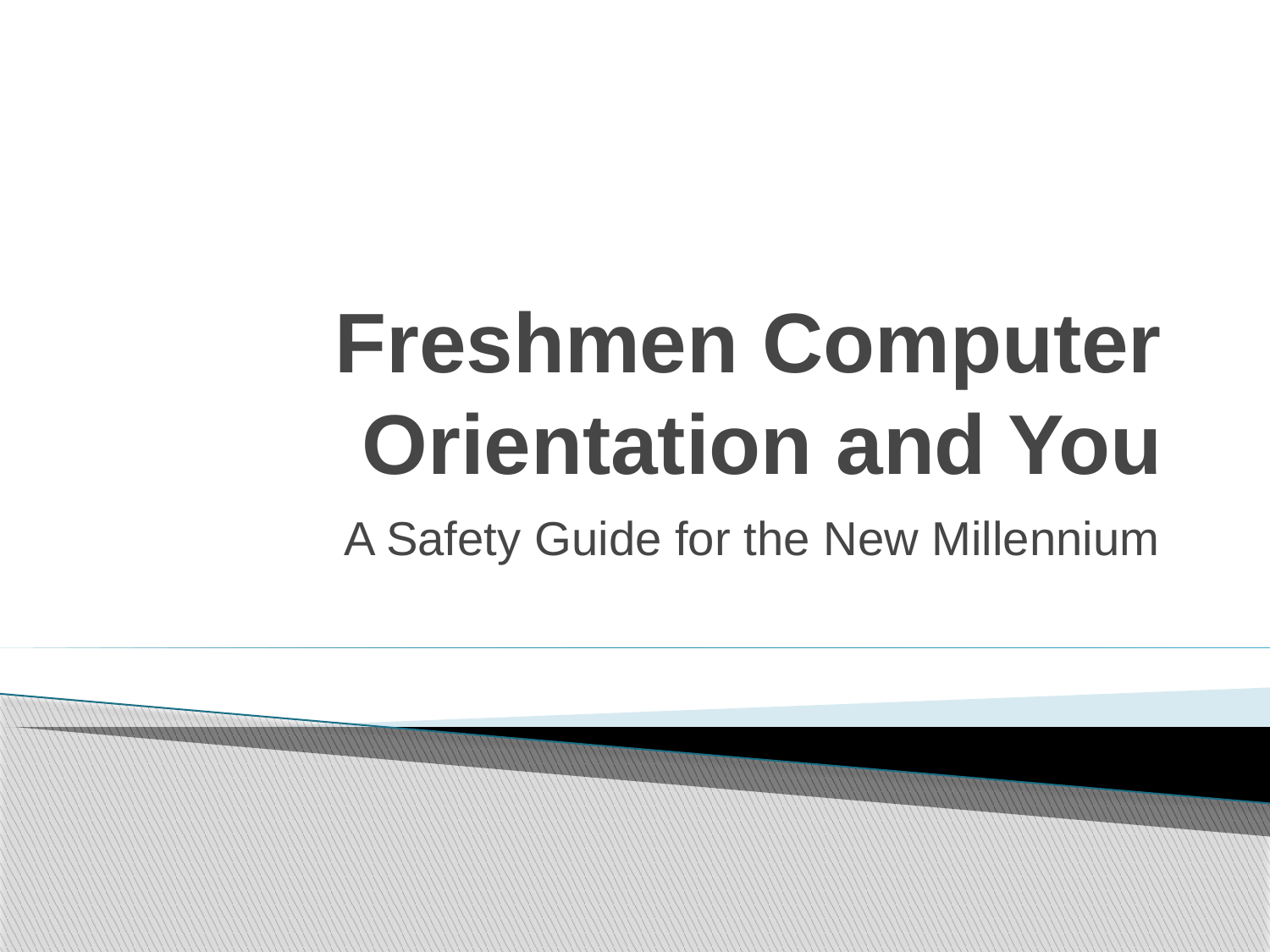

# Freshmen Computer Orientation and You
A Safety Guide for the New Millennium